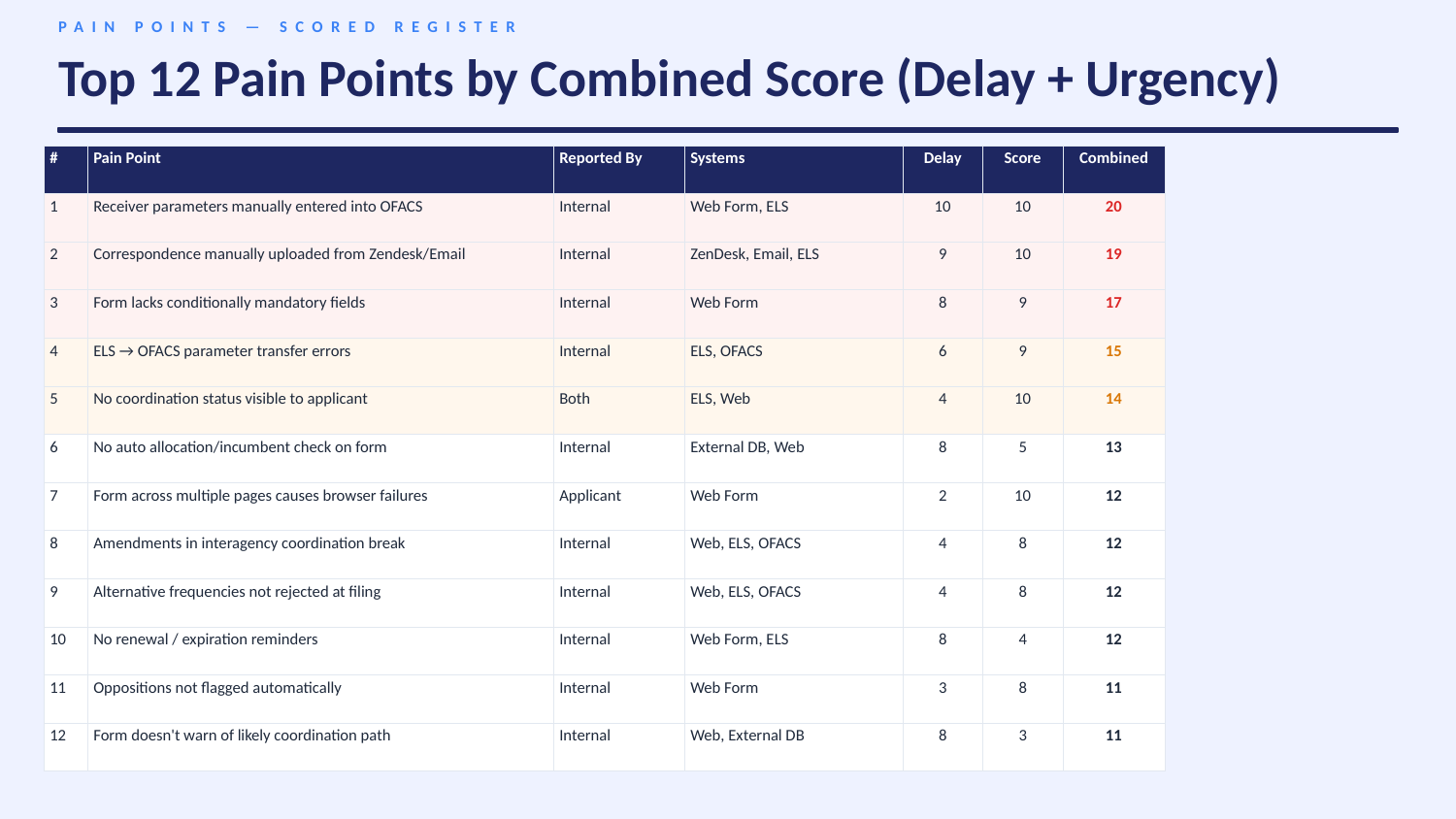

PAIN POINTS — SCORED REGISTER
Top 12 Pain Points by Combined Score (Delay + Urgency)

| # | Pain Point | Reported By | Systems | Delay | Score | Combined |
| --- | --- | --- | --- | --- | --- | --- |
| 1 | Receiver parameters manually entered into OFACS | Internal | Web Form, ELS | 10 | 10 | 20 |
| 2 | Correspondence manually uploaded from Zendesk/Email | Internal | ZenDesk, Email, ELS | 9 | 10 | 19 |
| 3 | Form lacks conditionally mandatory fields | Internal | Web Form | 8 | 9 | 17 |
| 4 | ELS → OFACS parameter transfer errors | Internal | ELS, OFACS | 6 | 9 | 15 |
| 5 | No coordination status visible to applicant | Both | ELS, Web | 4 | 10 | 14 |
| 6 | No auto allocation/incumbent check on form | Internal | External DB, Web | 8 | 5 | 13 |
| 7 | Form across multiple pages causes browser failures | Applicant | Web Form | 2 | 10 | 12 |
| 8 | Amendments in interagency coordination break | Internal | Web, ELS, OFACS | 4 | 8 | 12 |
| 9 | Alternative frequencies not rejected at filing | Internal | Web, ELS, OFACS | 4 | 8 | 12 |
| 10 | No renewal / expiration reminders | Internal | Web Form, ELS | 8 | 4 | 12 |
| 11 | Oppositions not flagged automatically | Internal | Web Form | 3 | 8 | 11 |
| 12 | Form doesn't warn of likely coordination path | Internal | Web, External DB | 8 | 3 | 11 |